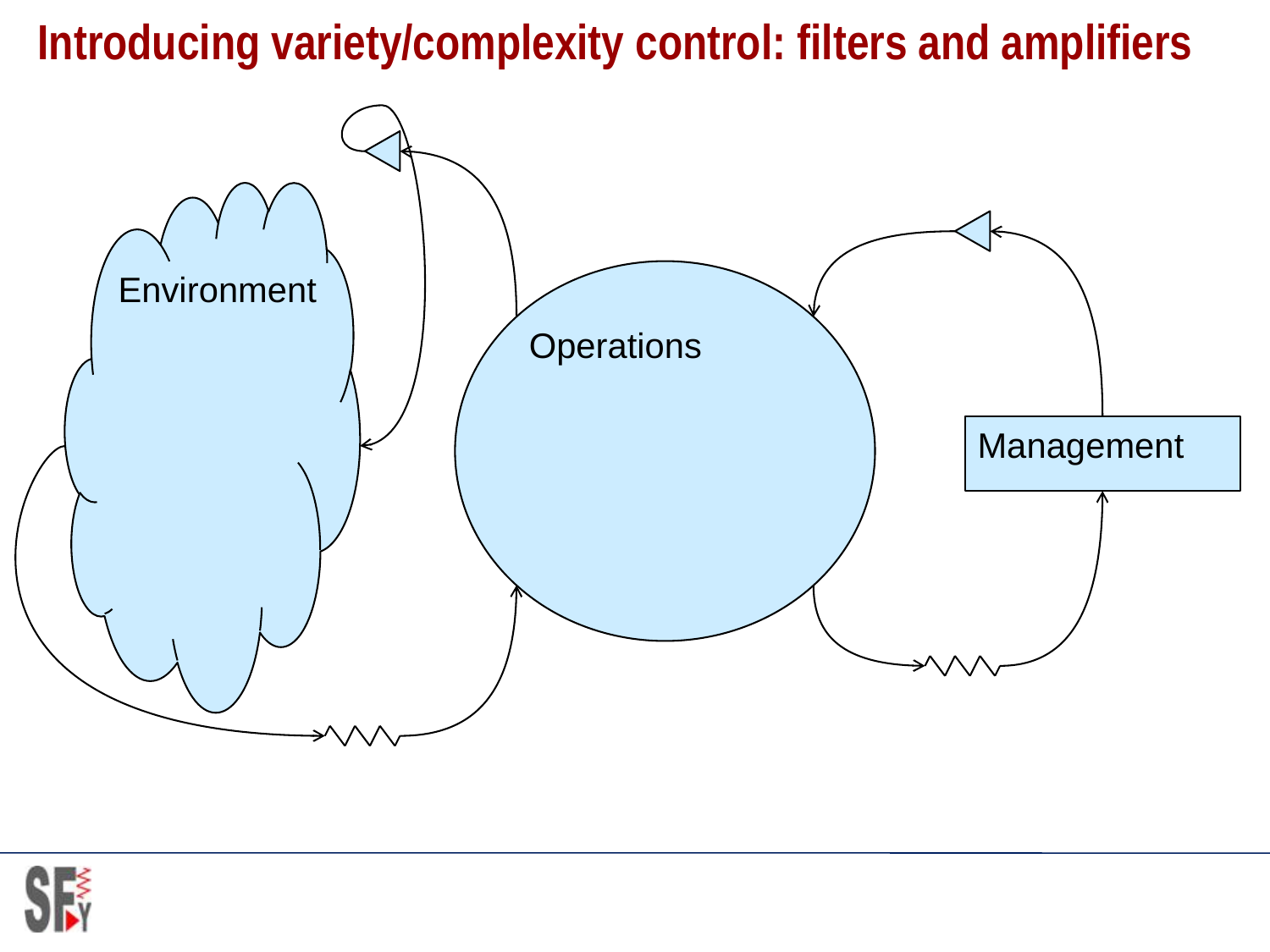

# Introducing variety/complexity control: filters and amplifiers

Environment

Operations
Management